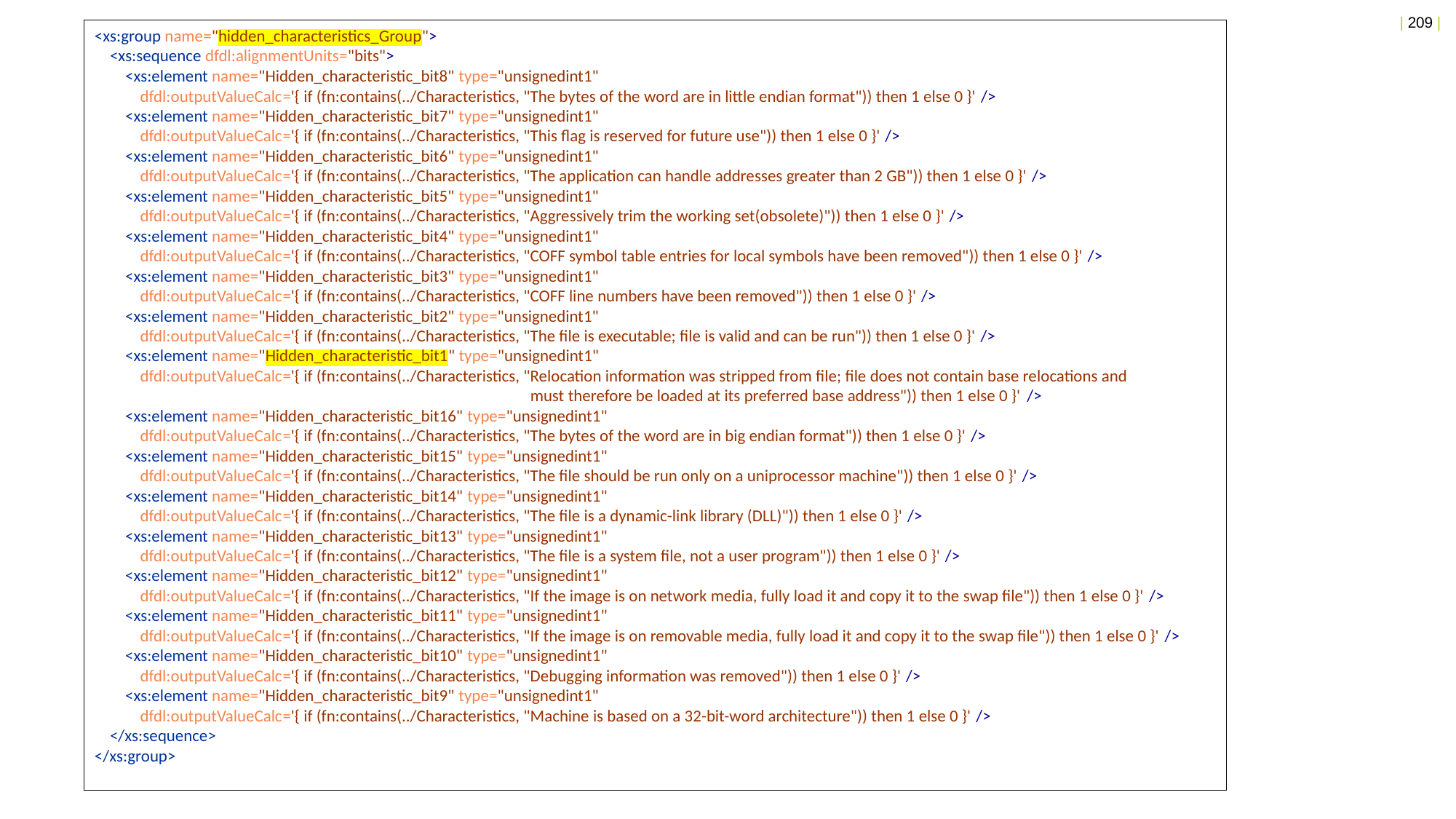

<xs:group name="hidden_characteristics_Group">
    <xs:sequence dfdl:alignmentUnits="bits">
        <xs:element name="Hidden_characteristic_bit8" type="unsignedint1"
            dfdl:outputValueCalc='{ if (fn:contains(../Characteristics, "The bytes of the word are in little endian format")) then 1 else 0 }' />
        <xs:element name="Hidden_characteristic_bit7" type="unsignedint1"
            dfdl:outputValueCalc='{ if (fn:contains(../Characteristics, "This flag is reserved for future use")) then 1 else 0 }' />
        <xs:element name="Hidden_characteristic_bit6" type="unsignedint1"
            dfdl:outputValueCalc='{ if (fn:contains(../Characteristics, "The application can handle addresses greater than 2 GB")) then 1 else 0 }' />
        <xs:element name="Hidden_characteristic_bit5" type="unsignedint1"
            dfdl:outputValueCalc='{ if (fn:contains(../Characteristics, "Aggressively trim the working set(obsolete)")) then 1 else 0 }' />
        <xs:element name="Hidden_characteristic_bit4" type="unsignedint1"
            dfdl:outputValueCalc='{ if (fn:contains(../Characteristics, "COFF symbol table entries for local symbols have been removed")) then 1 else 0 }' />
        <xs:element name="Hidden_characteristic_bit3" type="unsignedint1"
            dfdl:outputValueCalc='{ if (fn:contains(../Characteristics, "COFF line numbers have been removed")) then 1 else 0 }' />
        <xs:element name="Hidden_characteristic_bit2" type="unsignedint1"
            dfdl:outputValueCalc='{ if (fn:contains(../Characteristics, "The file is executable; file is valid and can be run")) then 1 else 0 }' />
        <xs:element name="Hidden_characteristic_bit1" type="unsignedint1"
            dfdl:outputValueCalc='{ if (fn:contains(../Characteristics, "Relocation information was stripped from file; file does not contain base relocations and
 	                                                                                      must therefore be loaded at its preferred base address")) then 1 else 0 }' />
        <xs:element name="Hidden_characteristic_bit16" type="unsignedint1"
            dfdl:outputValueCalc='{ if (fn:contains(../Characteristics, "The bytes of the word are in big endian format")) then 1 else 0 }' />
        <xs:element name="Hidden_characteristic_bit15" type="unsignedint1"
            dfdl:outputValueCalc='{ if (fn:contains(../Characteristics, "The file should be run only on a uniprocessor machine")) then 1 else 0 }' />
        <xs:element name="Hidden_characteristic_bit14" type="unsignedint1"
            dfdl:outputValueCalc='{ if (fn:contains(../Characteristics, "The file is a dynamic-link library (DLL)")) then 1 else 0 }' />
        <xs:element name="Hidden_characteristic_bit13" type="unsignedint1"
            dfdl:outputValueCalc='{ if (fn:contains(../Characteristics, "The file is a system file, not a user program")) then 1 else 0 }' />
        <xs:element name="Hidden_characteristic_bit12" type="unsignedint1"
            dfdl:outputValueCalc='{ if (fn:contains(../Characteristics, "If the image is on network media, fully load it and copy it to the swap file")) then 1 else 0 }' />
        <xs:element name="Hidden_characteristic_bit11" type="unsignedint1"
            dfdl:outputValueCalc='{ if (fn:contains(../Characteristics, "If the image is on removable media, fully load it and copy it to the swap file")) then 1 else 0 }' />
        <xs:element name="Hidden_characteristic_bit10" type="unsignedint1"
            dfdl:outputValueCalc='{ if (fn:contains(../Characteristics, "Debugging information was removed")) then 1 else 0 }' />
        <xs:element name="Hidden_characteristic_bit9" type="unsignedint1"
            dfdl:outputValueCalc='{ if (fn:contains(../Characteristics, "Machine is based on a 32-bit-word architecture")) then 1 else 0 }' />
    </xs:sequence>
</xs:group>